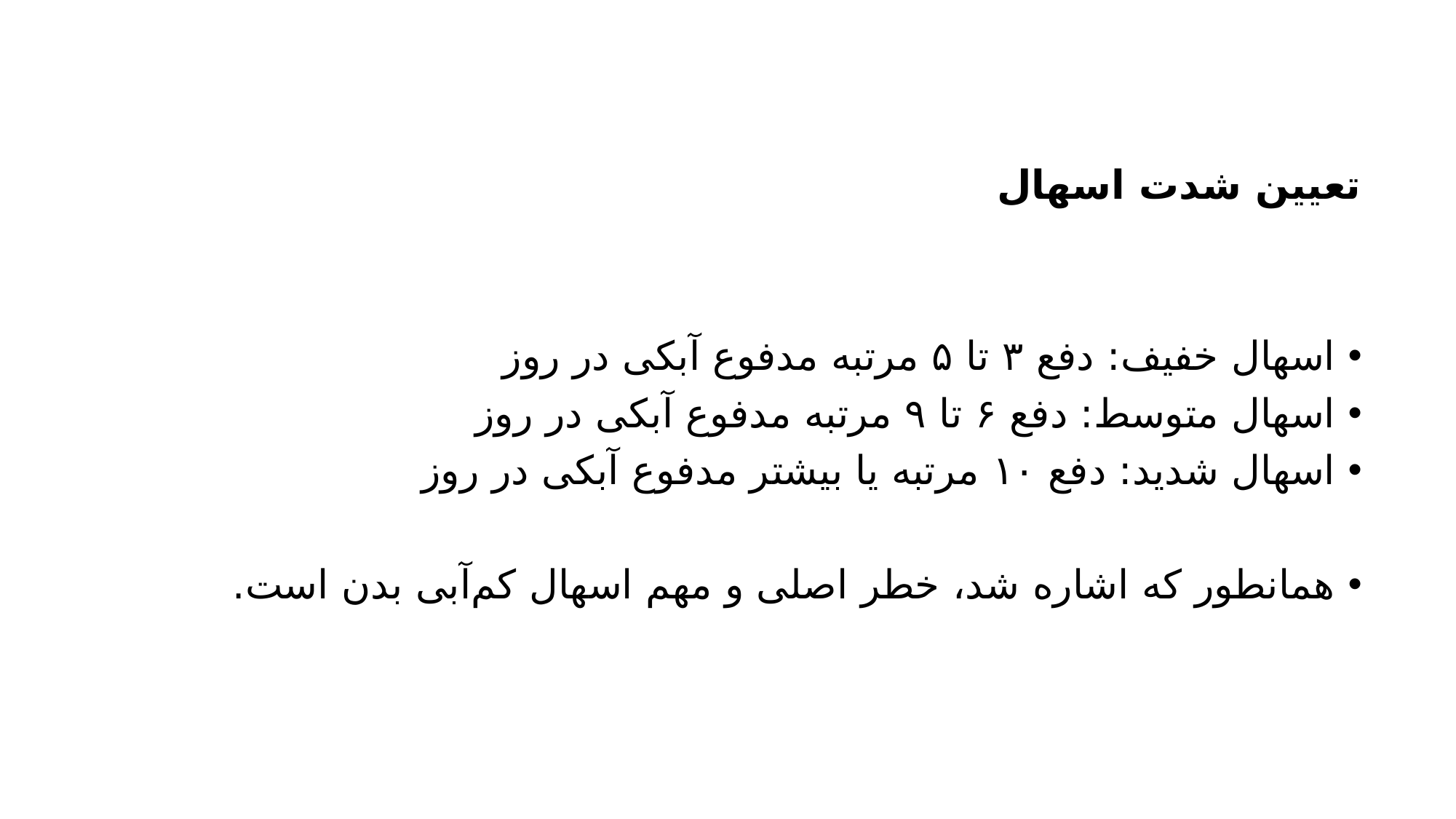

تعیین شدت اسهال

اسهال خفیف: دفع ۳ تا ۵ مرتبه مدفوع آبکی در روز
اسهال متوسط: دفع ۶ تا ۹ مرتبه مدفوع آبکی در روز
اسهال شدید: دفع ۱۰ مرتبه یا بیشتر مدفوع آبکی در روز

همانطور که اشاره شد، خطر اصلی و مهم اسهال کم‌آبی بدن است.